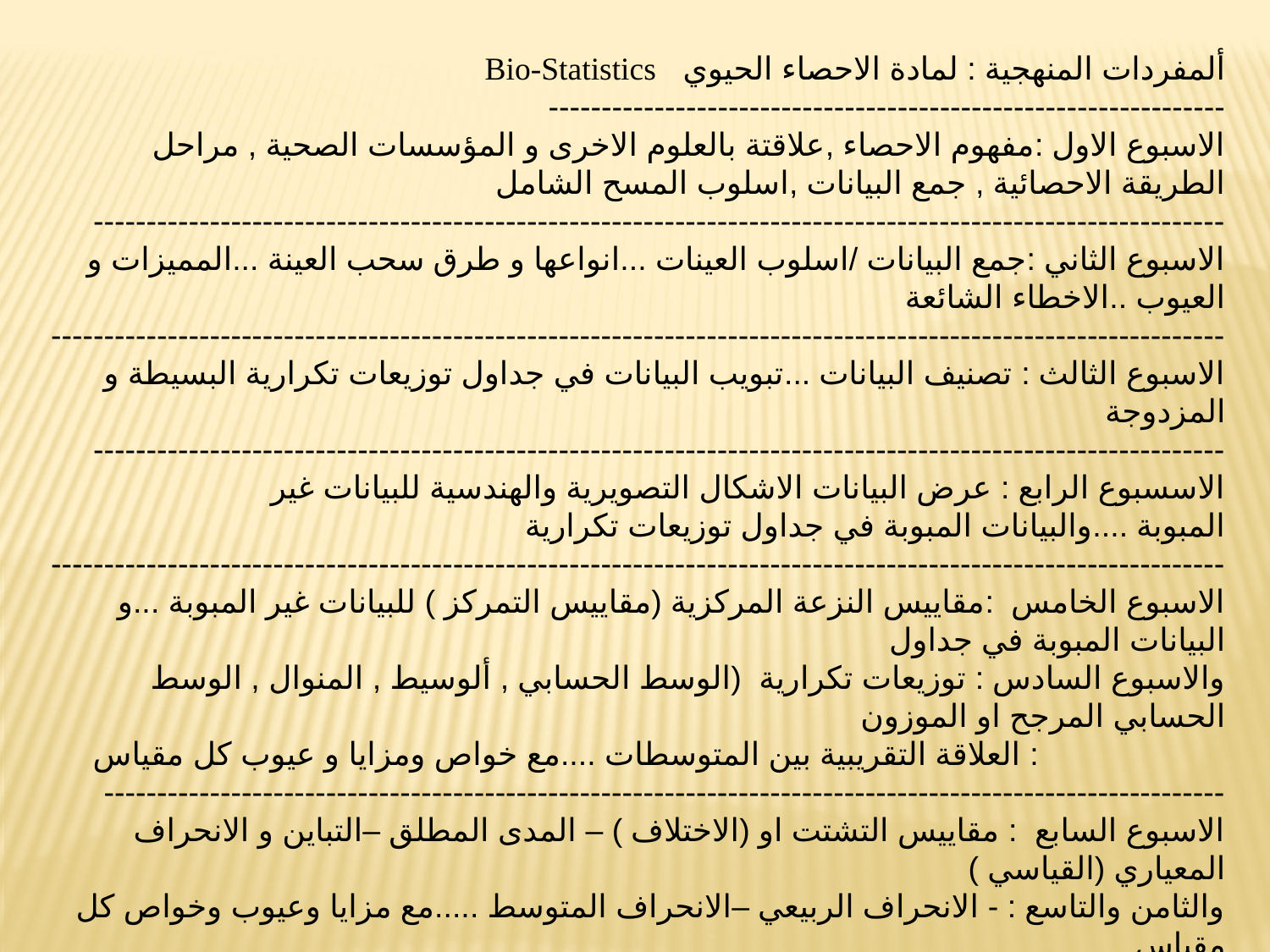

ألمفردات المنهجية : لمادة الاحصاء الحيوي   Bio-Statistics
----------------------------------------------------------------
الاسبوع الاول :مفهوم الاحصاء ,علاقتة بالعلوم الاخرى و المؤسسات الصحية , مراحل الطريقة الاحصائية , جمع البيانات ,اسلوب المسح الشامل
-----------------------------------------------------------------------------------------------------------
الاسبوع الثاني :جمع البيانات /اسلوب العينات ...انواعها و طرق سحب العينة ...المميزات و العيوب ..الاخطاء الشائعة
---------------------------------------------------------------------------------------------------------------
الاسبوع الثالث : تصنيف البيانات ...تبويب البيانات في جداول توزيعات تكرارية البسيطة و المزدوجة
-----------------------------------------------------------------------------------------------------------
الاسسبوع الرابع : عرض البيانات الاشكال التصويرية والهندسية للبيانات غير المبوبة ....والبيانات المبوبة في جداول توزيعات تكرارية
---------------------------------------------------------------------------------------------------------------
الاسبوع الخامس  :مقاييس النزعة المركزية (مقاييس التمركز ) للبيانات غير المبوبة ...و البيانات المبوبة في جداول
والاسبوع السادس : توزيعات تكرارية  (الوسط الحسابي , ألوسيط , المنوال , الوسط الحسابي المرجح او الموزون
                     : العلاقة التقريبية بين المتوسطات ....مع خواص ومزايا و عيوب كل مقياس
----------------------------------------------------------------------------------------------------------
الاسبوع السابع  : مقاييس التشتت او (الاختلاف ) – المدى المطلق –التباين و الانحراف المعياري (القياسي )
والثامن والتاسع : - الانحراف الربيعي –الانحراف المتوسط .....مع مزايا وعيوب وخواص كل مقياس
--------------------------------------------------------------------------------------------------------------
الاسبوع العاشر : مقاييس التشتت النسبي (مقاييس الاختلاف النسبي ) الدرجة المعيارية , معامل الاختلاف المعياري او
                  : او القياسي.....معاملات اخرى تعتمد على احد مقاييس التشتت و احد مقاييس النزعة المركزية
----------------------------------------------------------------------------------------------------------